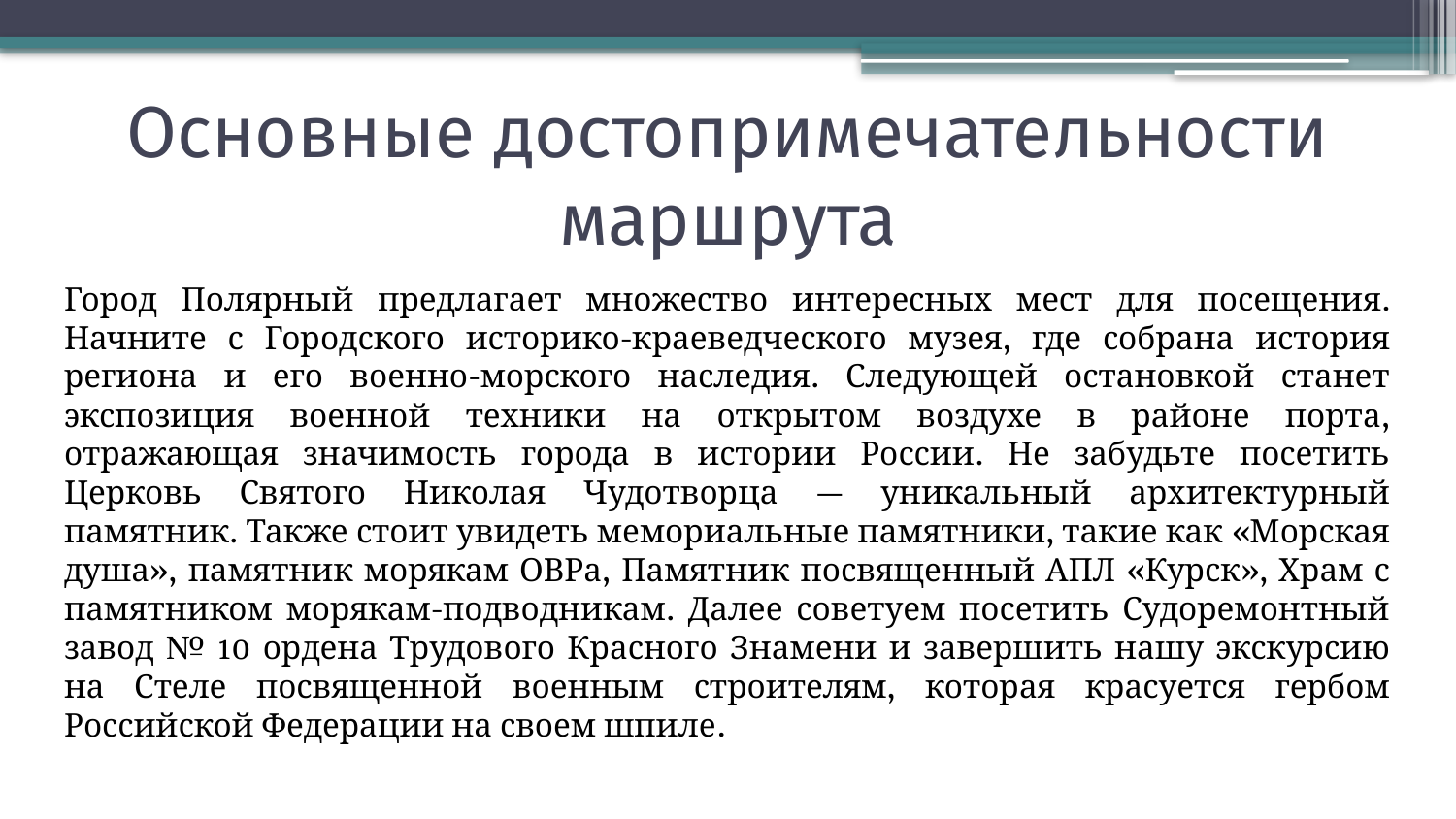

# Основные достопримечательности маршрута
Город Полярный предлагает множество интересных мест для посещения. Начните с Городского историко-краеведческого музея, где собрана история региона и его военно-морского наследия. Следующей остановкой станет экспозиция военной техники на открытом воздухе в районе порта, отражающая значимость города в истории России. Не забудьте посетить Церковь Святого Николая Чудотворца — уникальный архитектурный памятник. Также стоит увидеть мемориальные памятники, такие как «Морская душа», памятник морякам ОВРа, Памятник посвященный АПЛ «Курск», Храм с памятником морякам-подводникам. Далее советуем посетить Судоремонтный завод № 10 ордена Трудового Красного Знамени и завершить нашу экскурсию на Стеле посвященной военным строителям, которая красуется гербом Российской Федерации на своем шпиле.

8